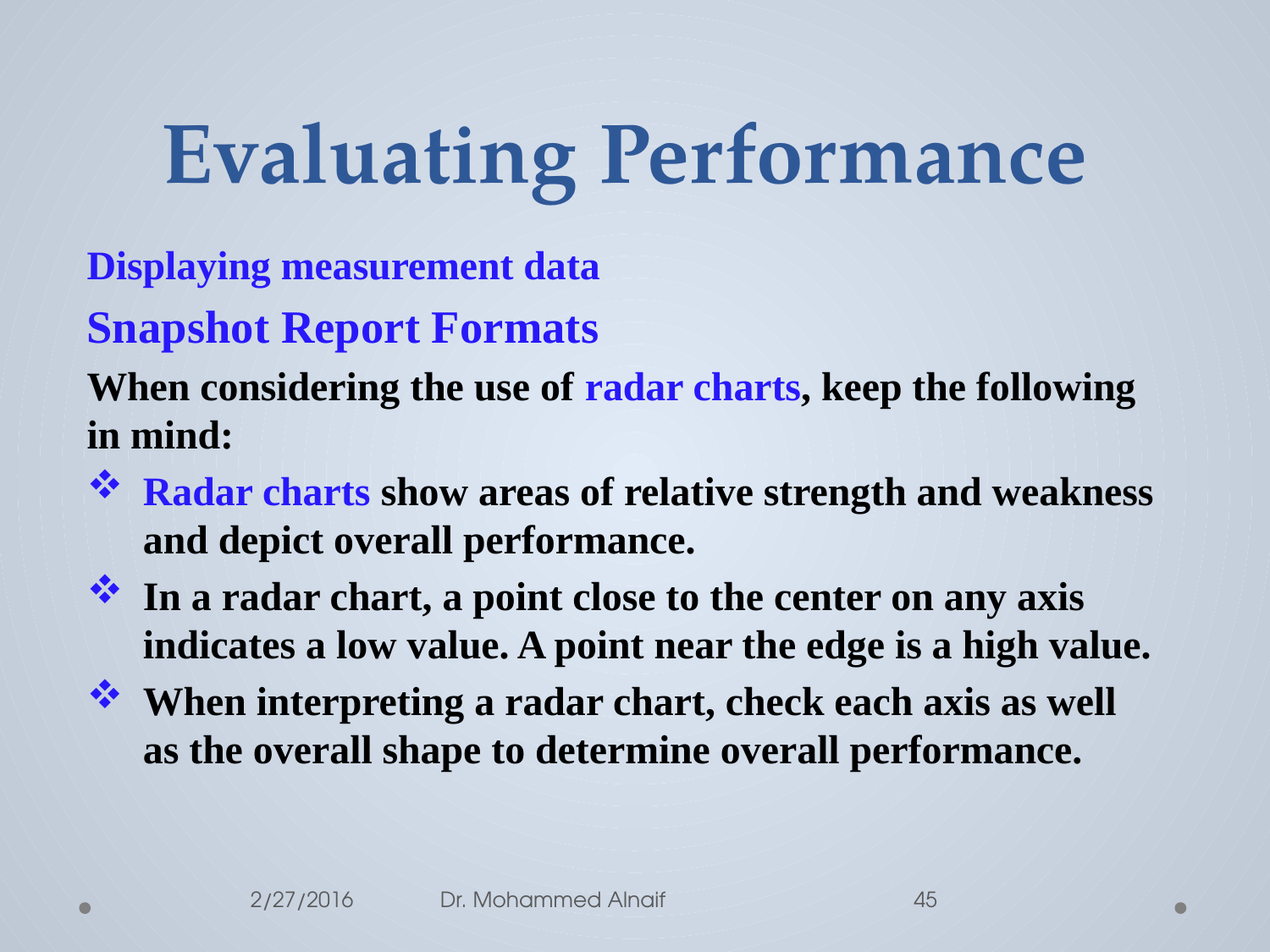

# Evaluating Performance
Displaying measurement data
Snapshot Report Formats
When considering the use of radar charts, keep the following in mind:
Radar charts show areas of relative strength and weakness and depict overall performance.
In a radar chart, a point close to the center on any axis indicates a low value. A point near the edge is a high value.
When interpreting a radar chart, check each axis as well as the overall shape to determine overall performance.
2/27/2016
Dr. Mohammed Alnaif
45